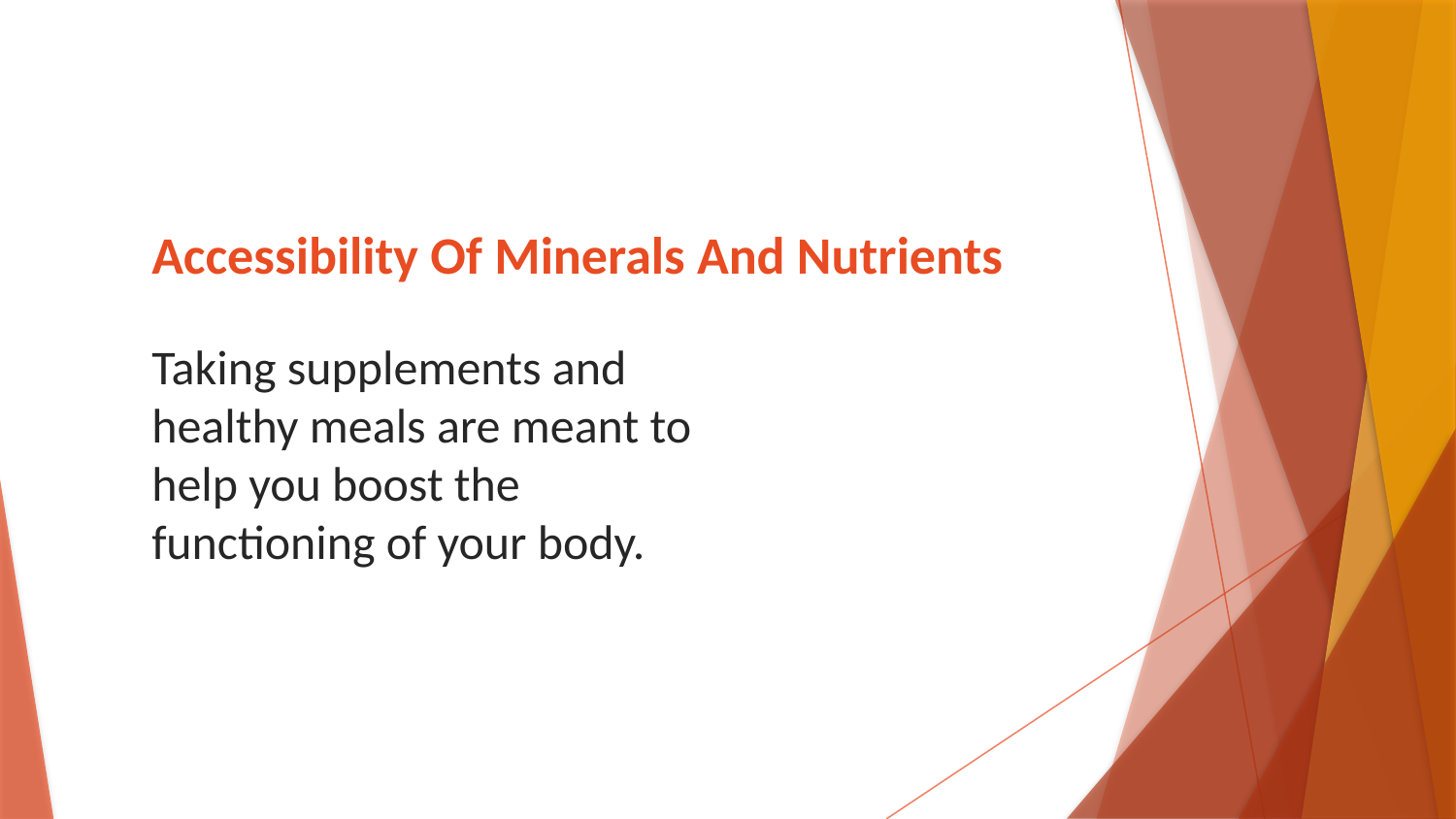

# Accessibility Of Minerals And Nutrients
Taking supplements and healthy meals are meant to help you boost the functioning of your body.